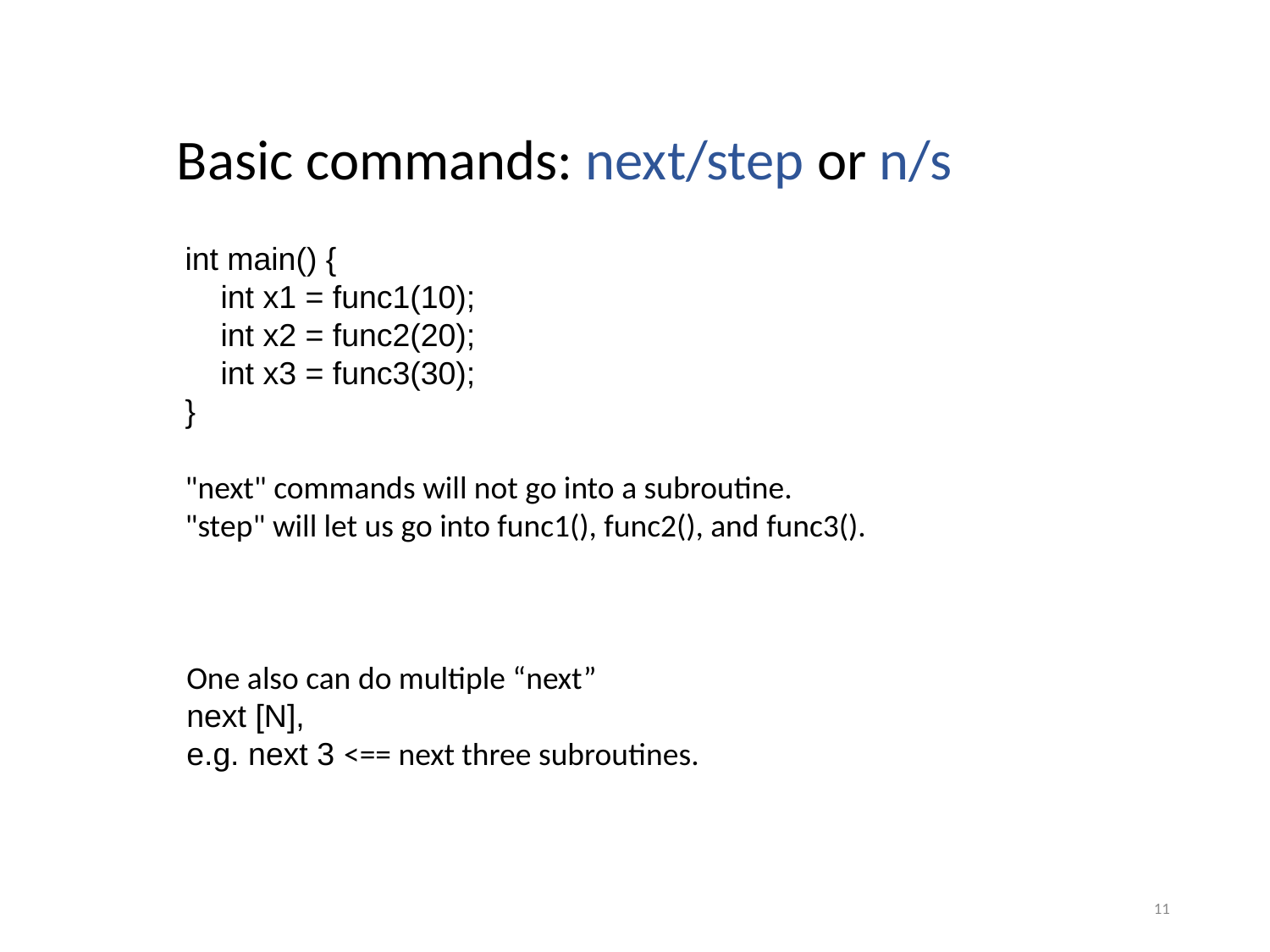

Basic commands: next/step or n/s
int main() {
    int x1 = func1(10);
    int x2 = func2(20);
    int x3 = func3(30);
}

"next" commands will not go into a subroutine.
"step" will let us go into func1(), func2(), and func3().
One also can do multiple “next”
next [N],
e.g. next 3 <== next three subroutines.
11